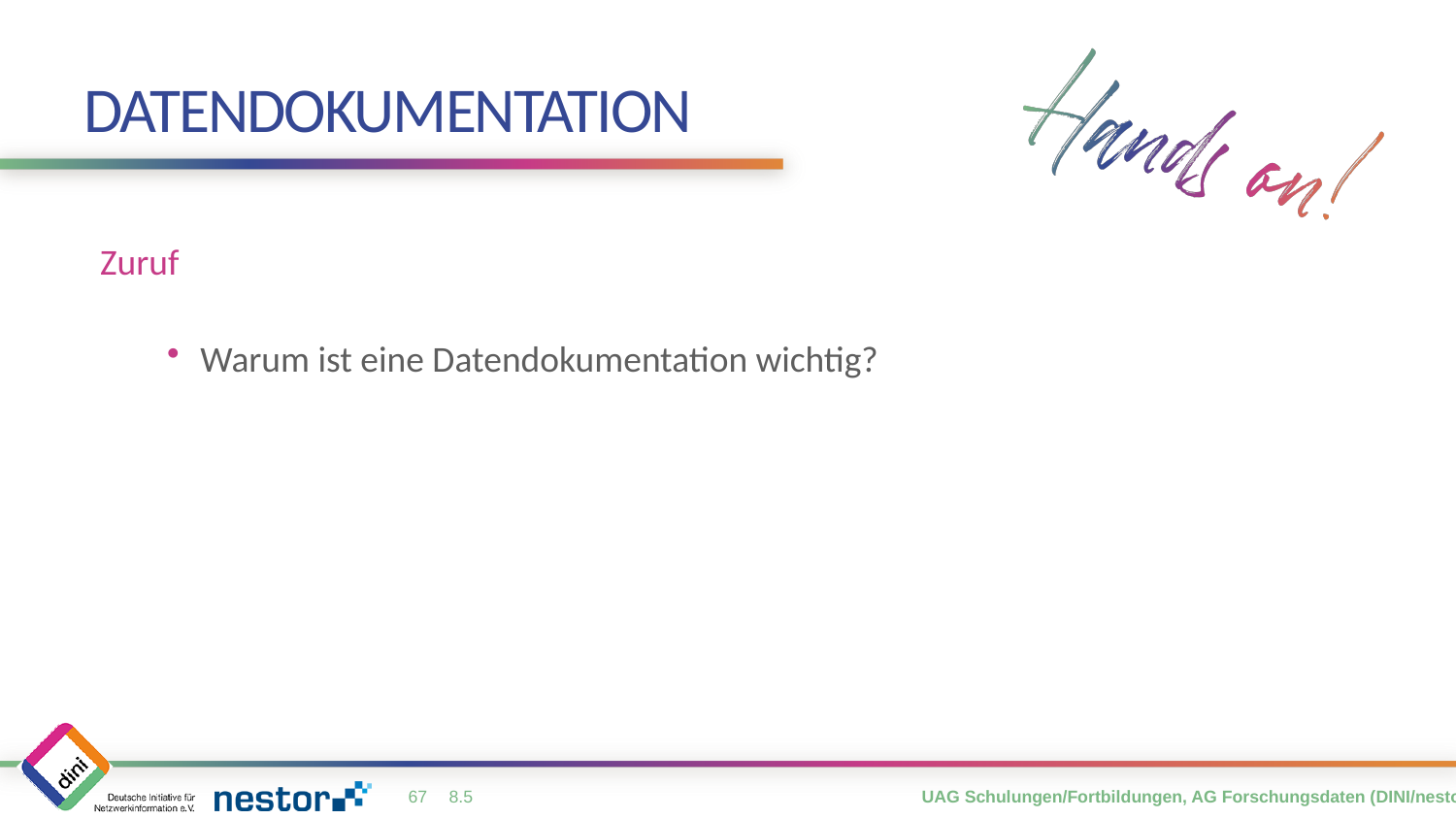

# Datendokumentation
Zuruf
Warum ist eine Datendokumentation wichtig?
67
8.5